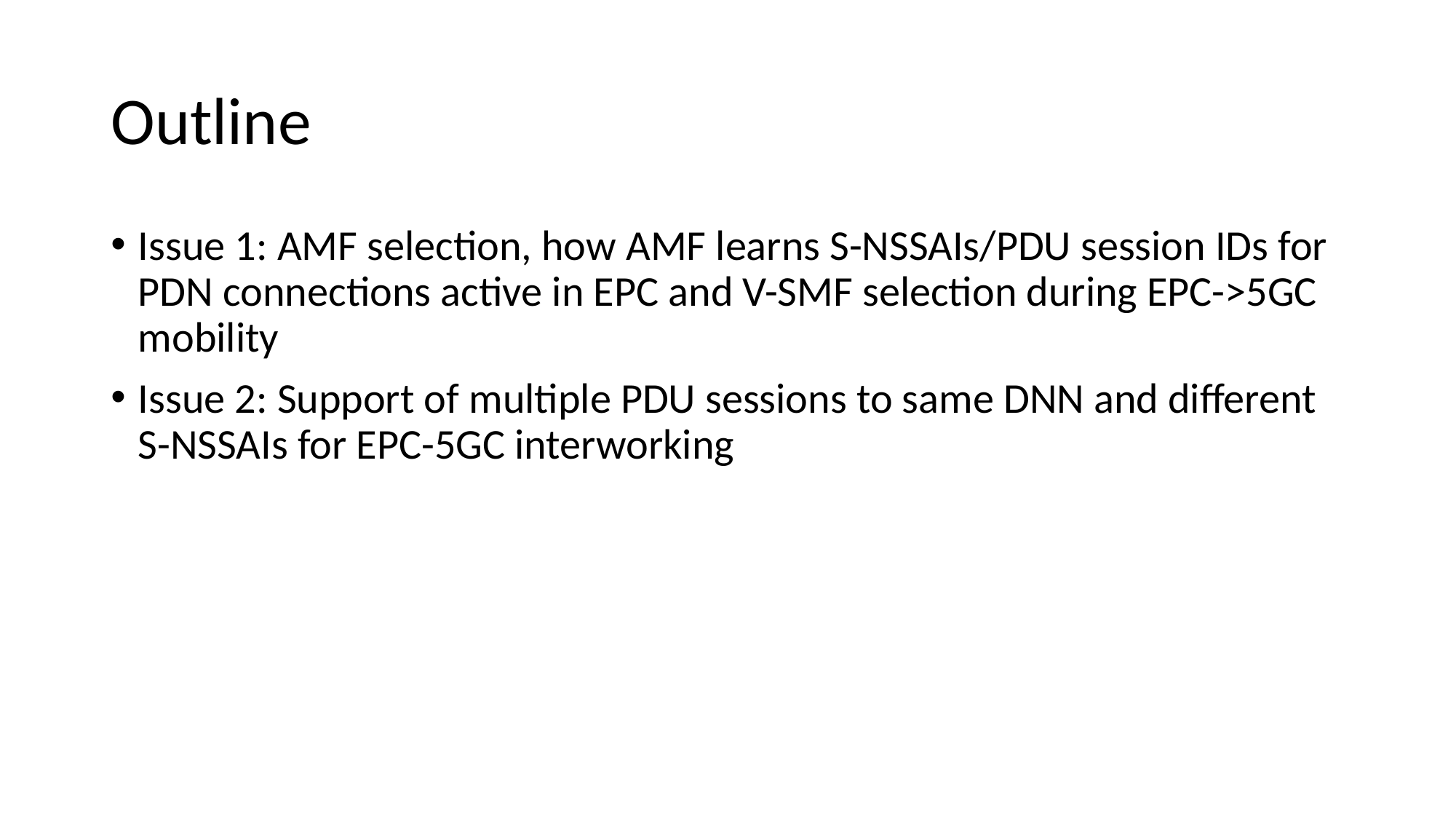

# Outline
Issue 1: AMF selection, how AMF learns S-NSSAIs/PDU session IDs for PDN connections active in EPC and V-SMF selection during EPC->5GC mobility
Issue 2: Support of multiple PDU sessions to same DNN and different S-NSSAIs for EPC-5GC interworking